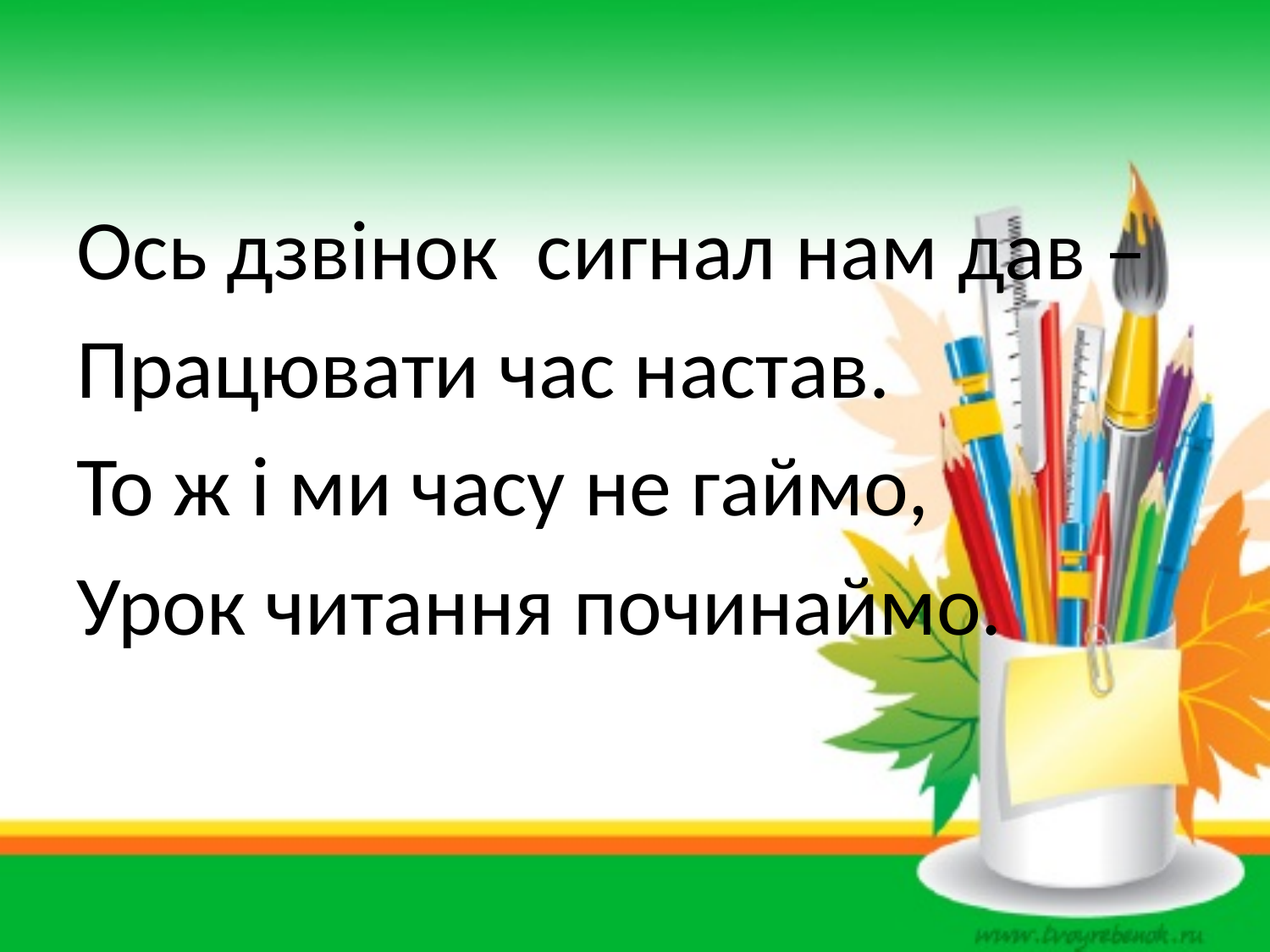

#
Ось дзвінок  сигнал нам дав –
Працювати час настав.
То ж і ми часу не гаймо,
Урок читання починаймо.